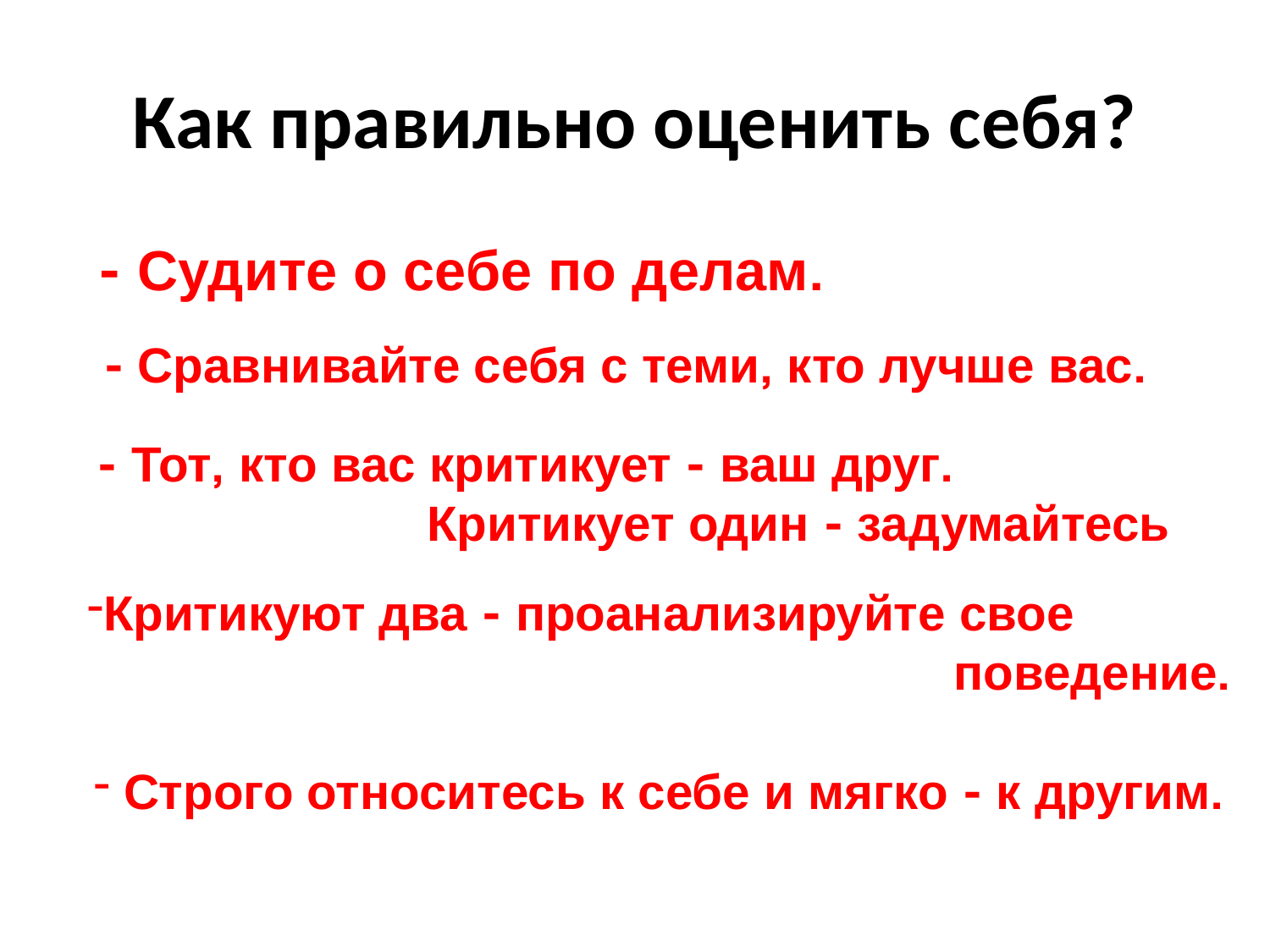

# Как правильно оценить себя?

- Судите о себе по делам.
- Сравнивайте себя с теми, кто лучше вас.
- Тот, кто вас критикует - ваш друг.
                        Критикует один - задумайтесь
Критикуют два - проанализируйте свое
                                                               поведение.
 Строго относитесь к себе и мягко - к другим.